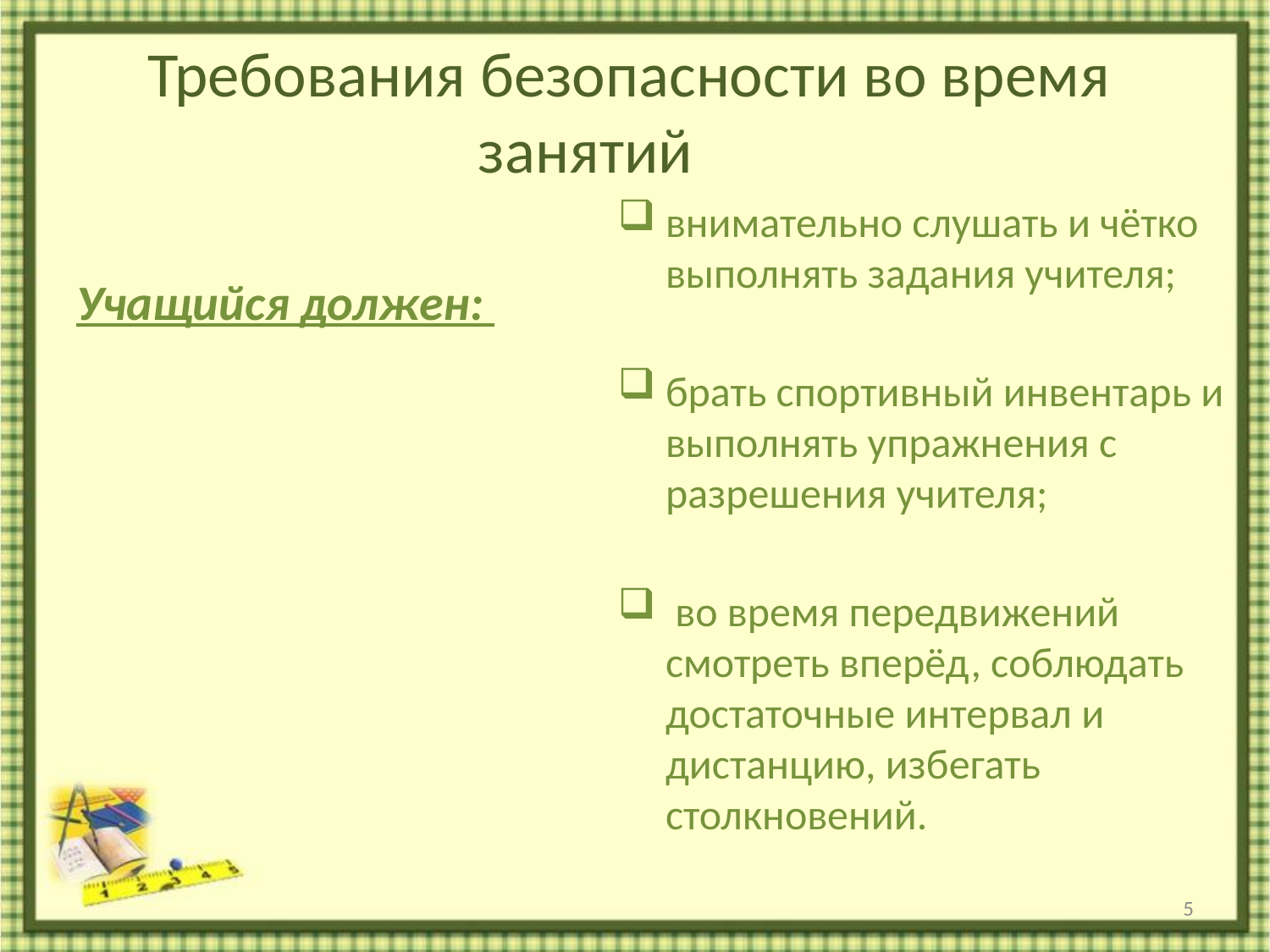

# Требования безопасности во время занятий Учащийся должен:
внимательно слушать и чётко выполнять задания учителя;

брать спортивный инвентарь и выполнять упражнения с разрешения учителя;

 во время передвижений смотреть вперёд, соблюдать достаточные интервал и дистанцию, избегать столкновений.

5